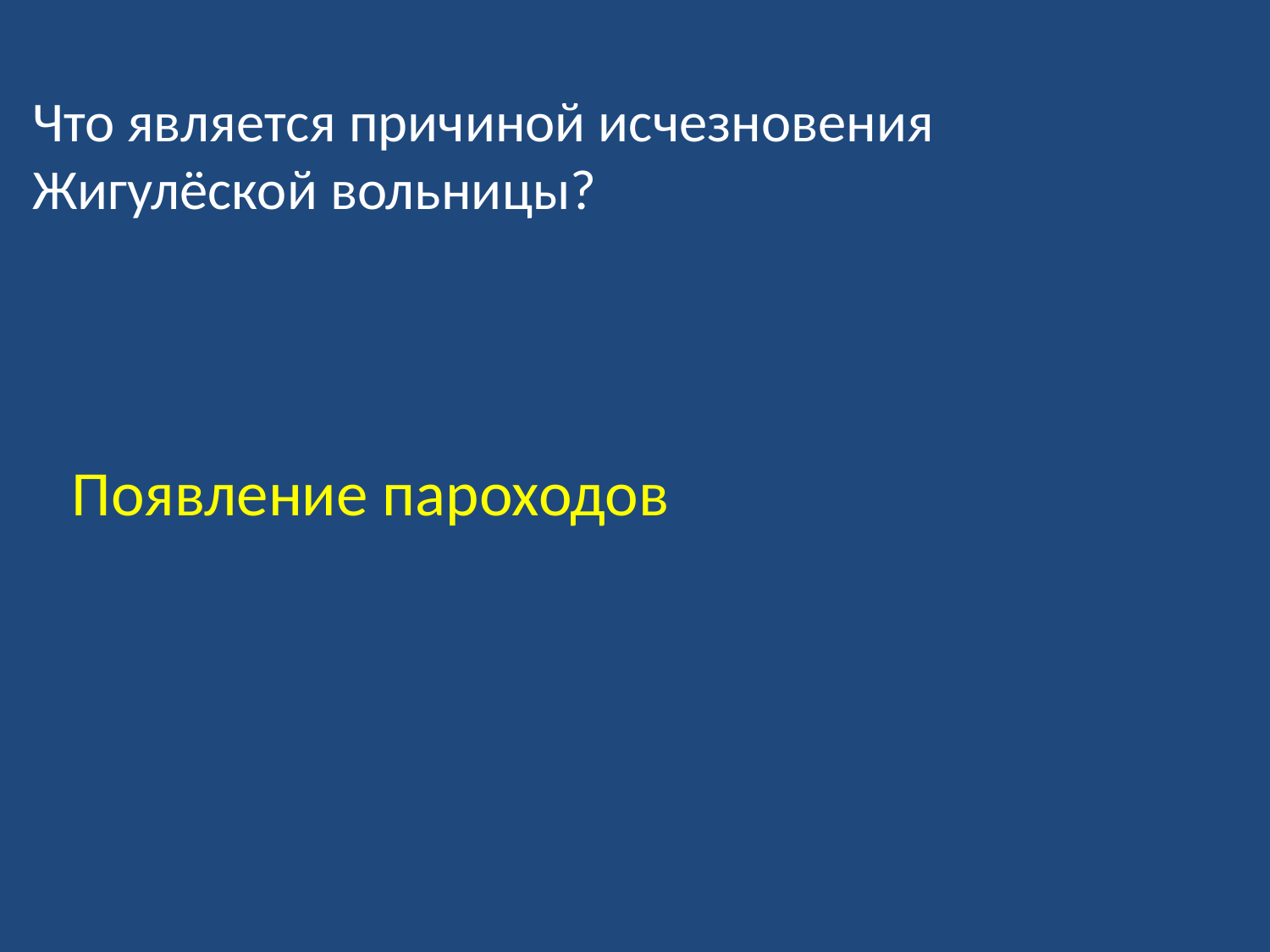

Что является причиной исчезновения Жигулёской вольницы?
Появление пароходов